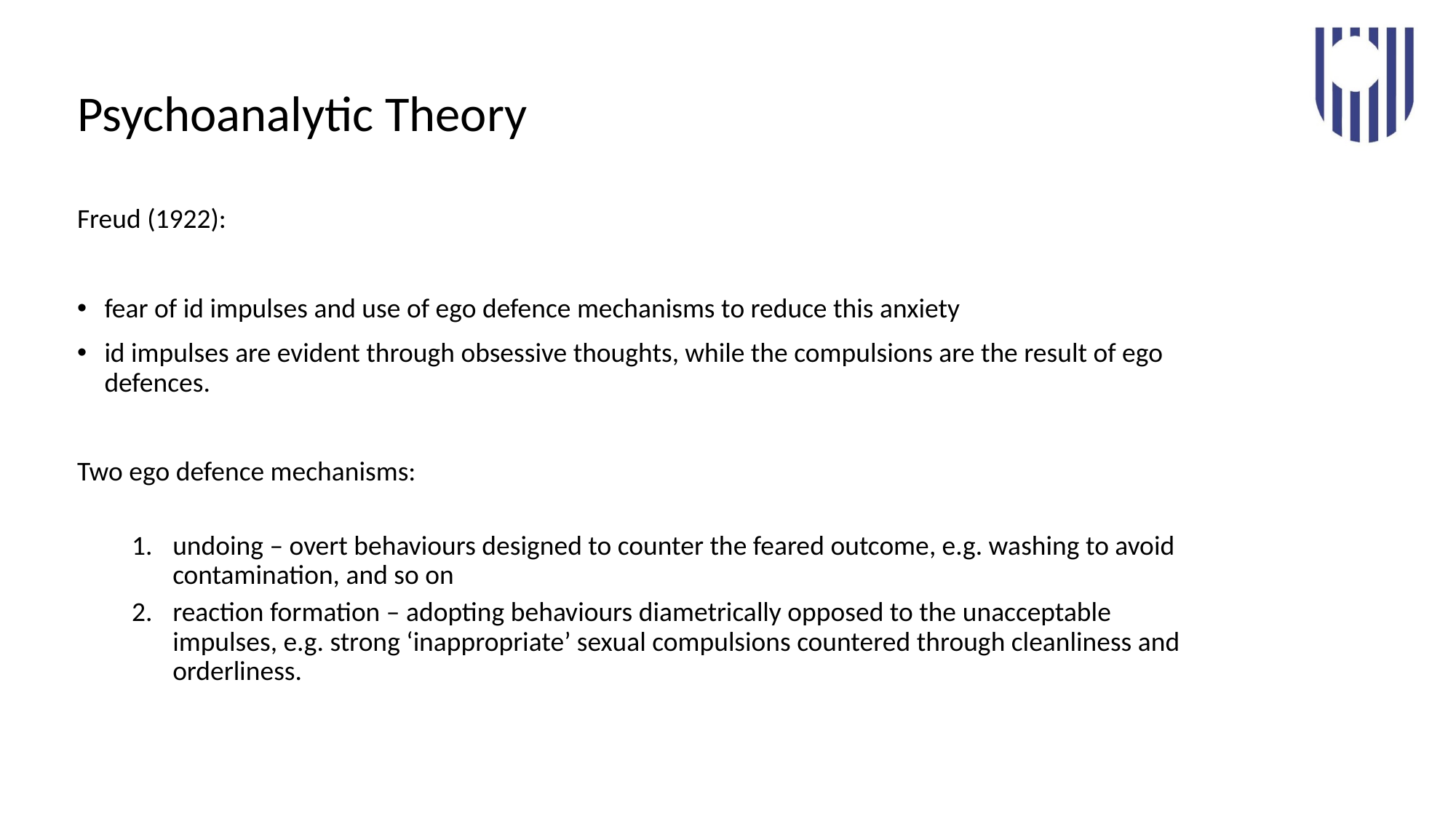

# Psychoanalytic Theory
Freud (1922):

fear of id impulses and use of ego defence mechanisms to reduce this anxiety
id impulses are evident through obsessive thoughts, while the compulsions are the result of ego defences.

Two ego defence mechanisms:

undoing – overt behaviours designed to counter the feared outcome, e.g. washing to avoid contamination, and so on
reaction formation – adopting behaviours diametrically opposed to the unacceptable impulses, e.g. strong ‘inappropriate’ sexual compulsions countered through cleanliness and orderliness.